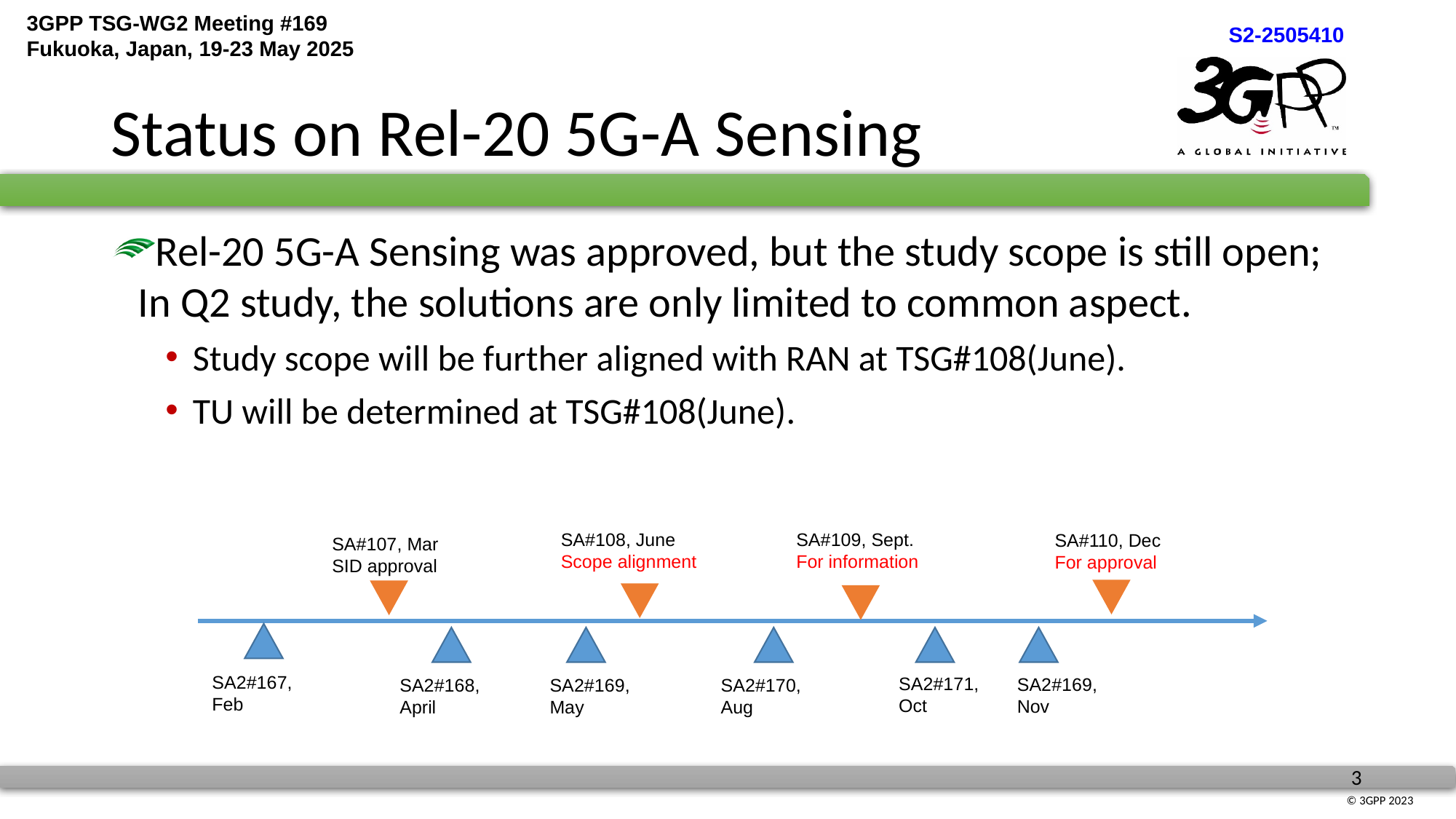

# Status on Rel-20 5G-A Sensing
Rel-20 5G-A Sensing was approved, but the study scope is still open; In Q2 study, the solutions are only limited to common aspect.
Study scope will be further aligned with RAN at TSG#108(June).
TU will be determined at TSG#108(June).
SA#108, June
Scope alignment
SA#109, Sept.
For information
SA#110, Dec
For approval
SA#107, Mar
SID approval

SA2#167,
Feb
SA2#171,
Oct
SA2#169,
Nov
SA2#168,
April
SA2#169,
May
SA2#170,
Aug